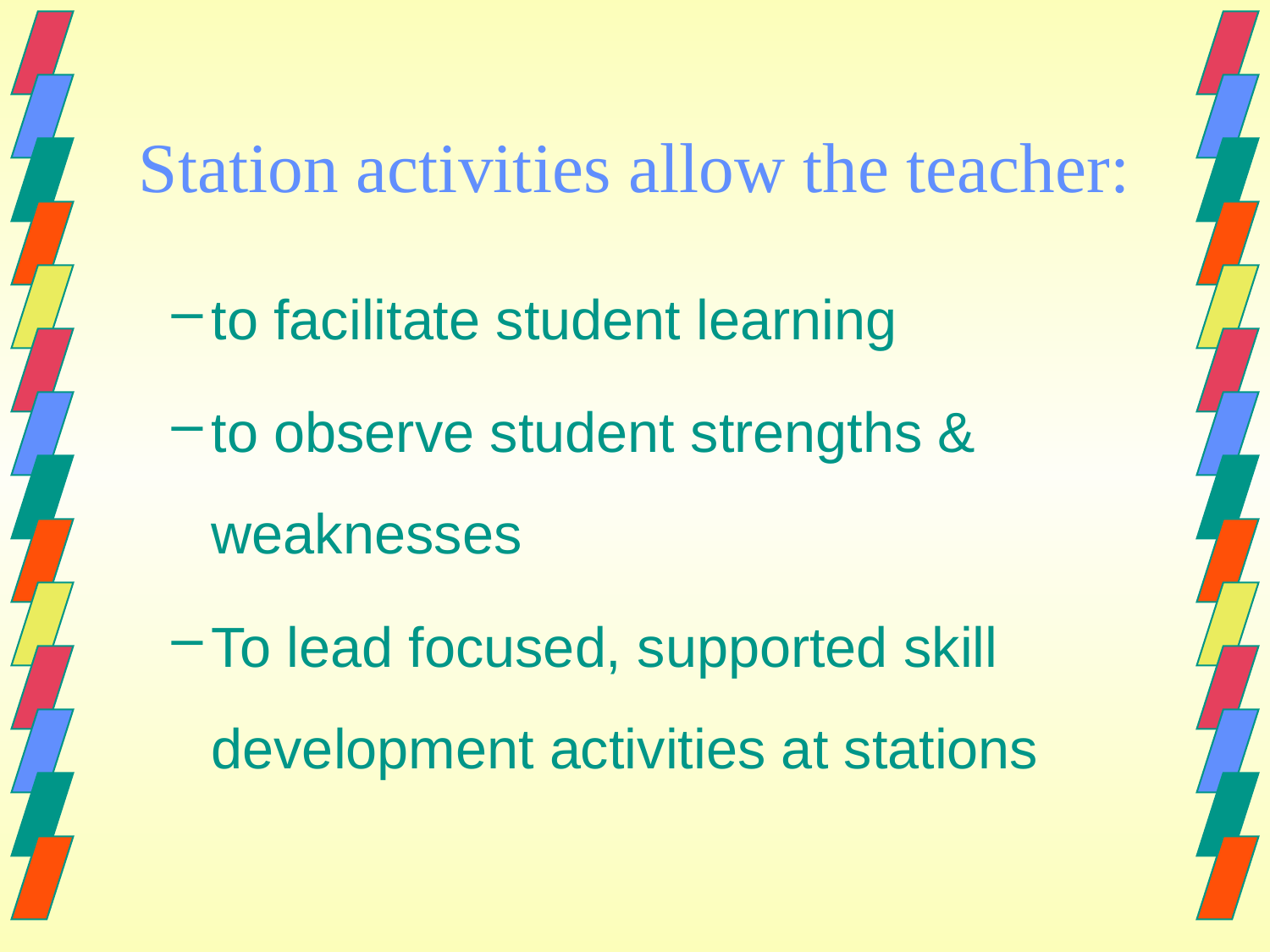

# Station activities allow the teacher:
to facilitate student learning
to observe student strengths & weaknesses
To lead focused, supported skill development activities at stations